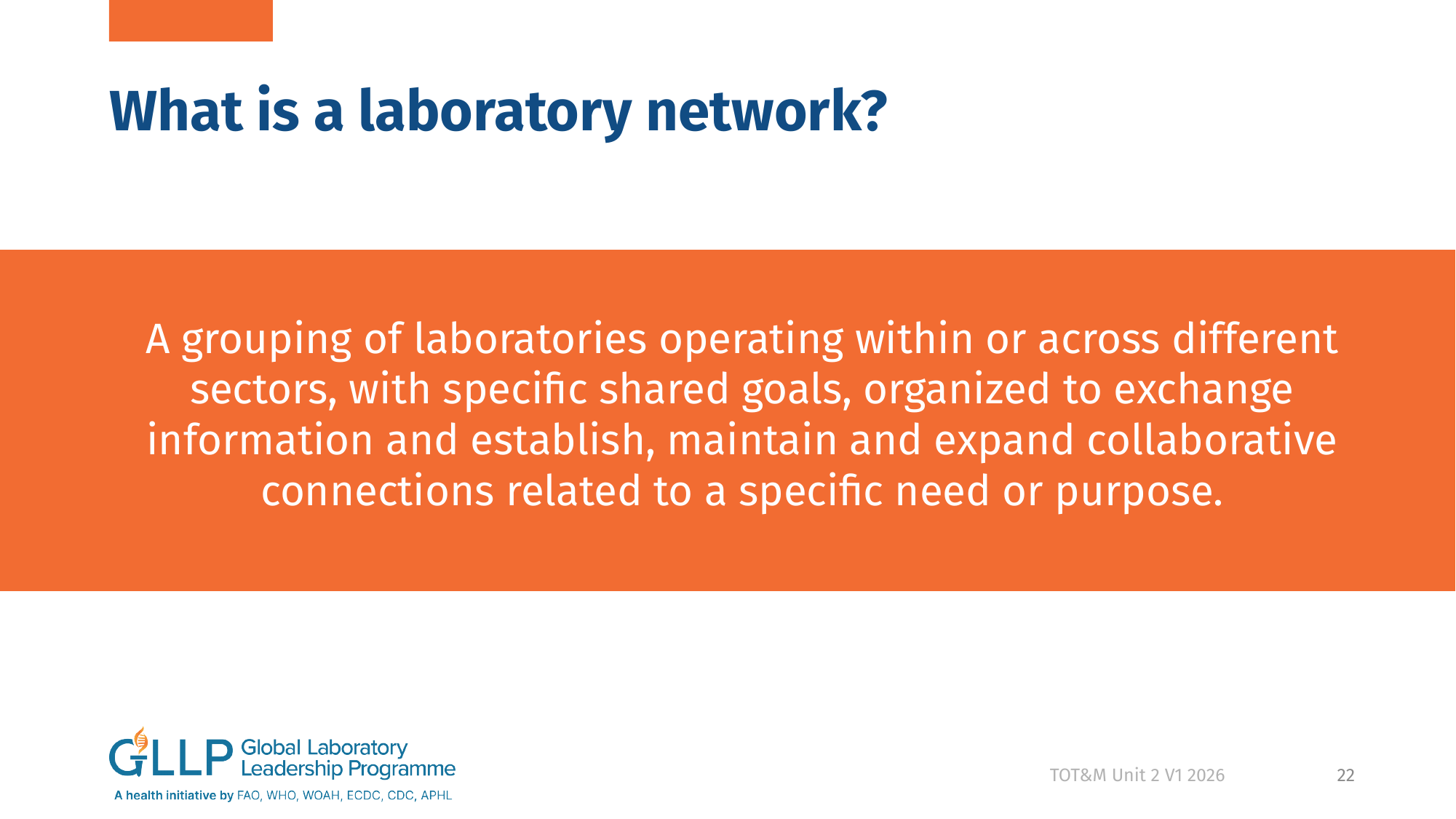

# What is a laboratory network?

A grouping of laboratories operating within or across different sectors, with specific shared goals, organized to exchange information and establish, maintain and expand collaborative connections related to a specific need or purpose.
TOT&M Unit 2 V1 2026
22